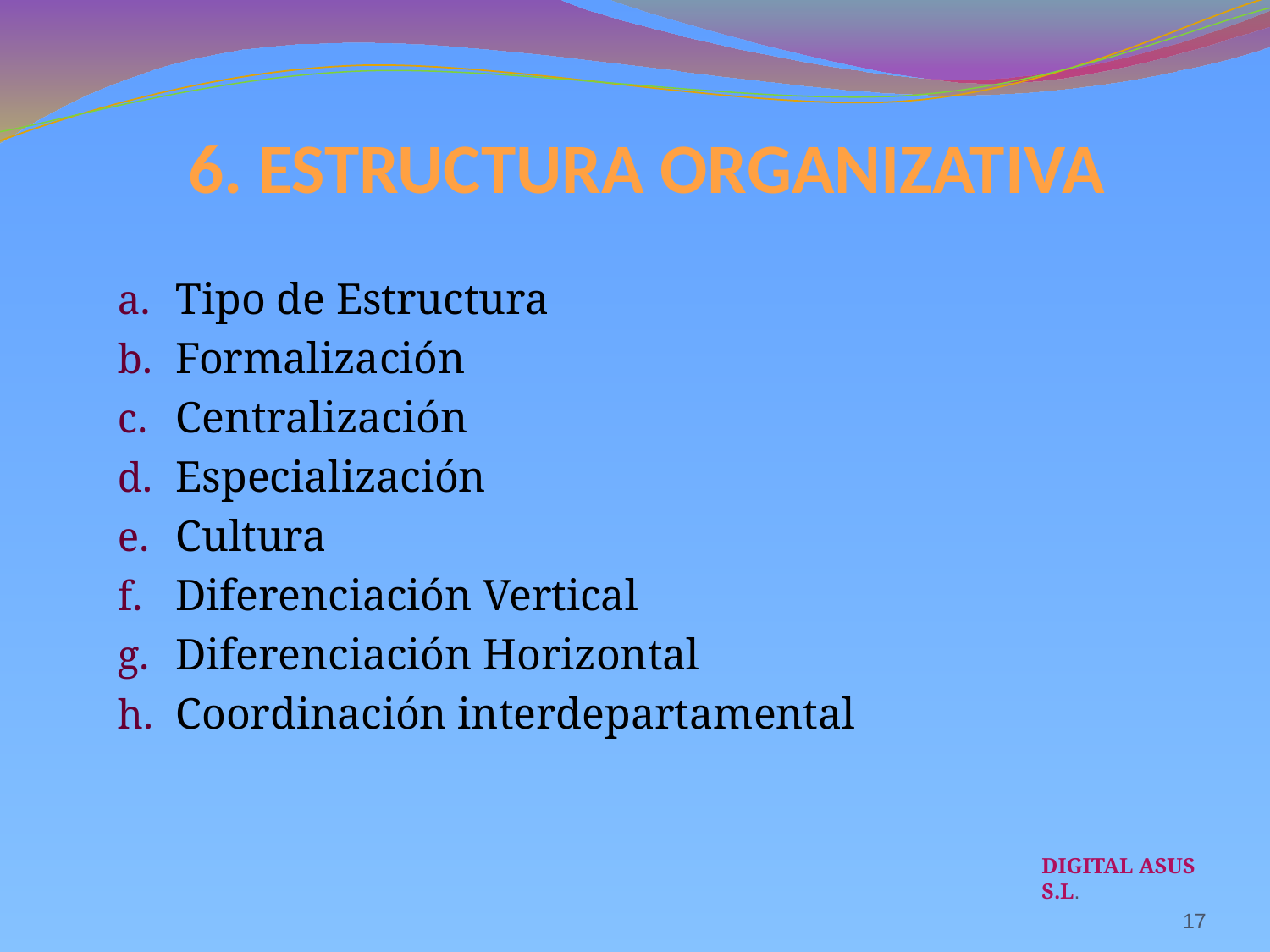

# 6. ESTRUCTURA ORGANIZATIVA
Tipo de Estructura
Formalización
Centralización
Especialización
Cultura
Diferenciación Vertical
Diferenciación Horizontal
Coordinación interdepartamental

DIGITAL ASUS S.L.
17